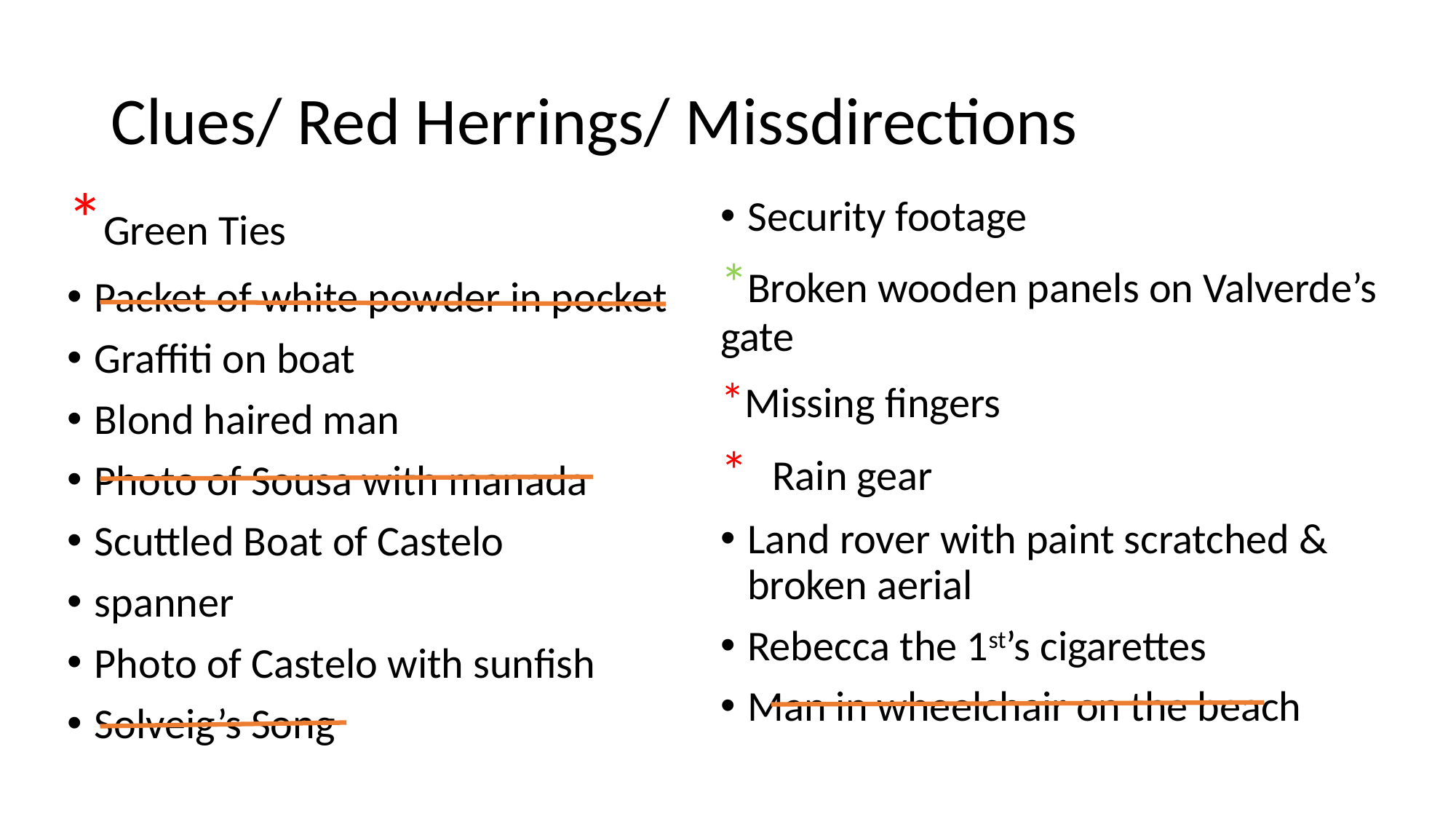

# Clues/ Red Herrings/ Missdirections
*Green Ties
Packet of white powder in pocket
Graffiti on boat
Blond haired man
Photo of Sousa with manada
Scuttled Boat of Castelo
spanner
Photo of Castelo with sunfish
Solveig’s Song

Security footage
*Broken wooden panels on Valverde’s gate
*Missing fingers
*  Rain gear
Land rover with paint scratched & broken aerial
Rebecca the 1st’s cigarettes
Man in wheelchair on the beach